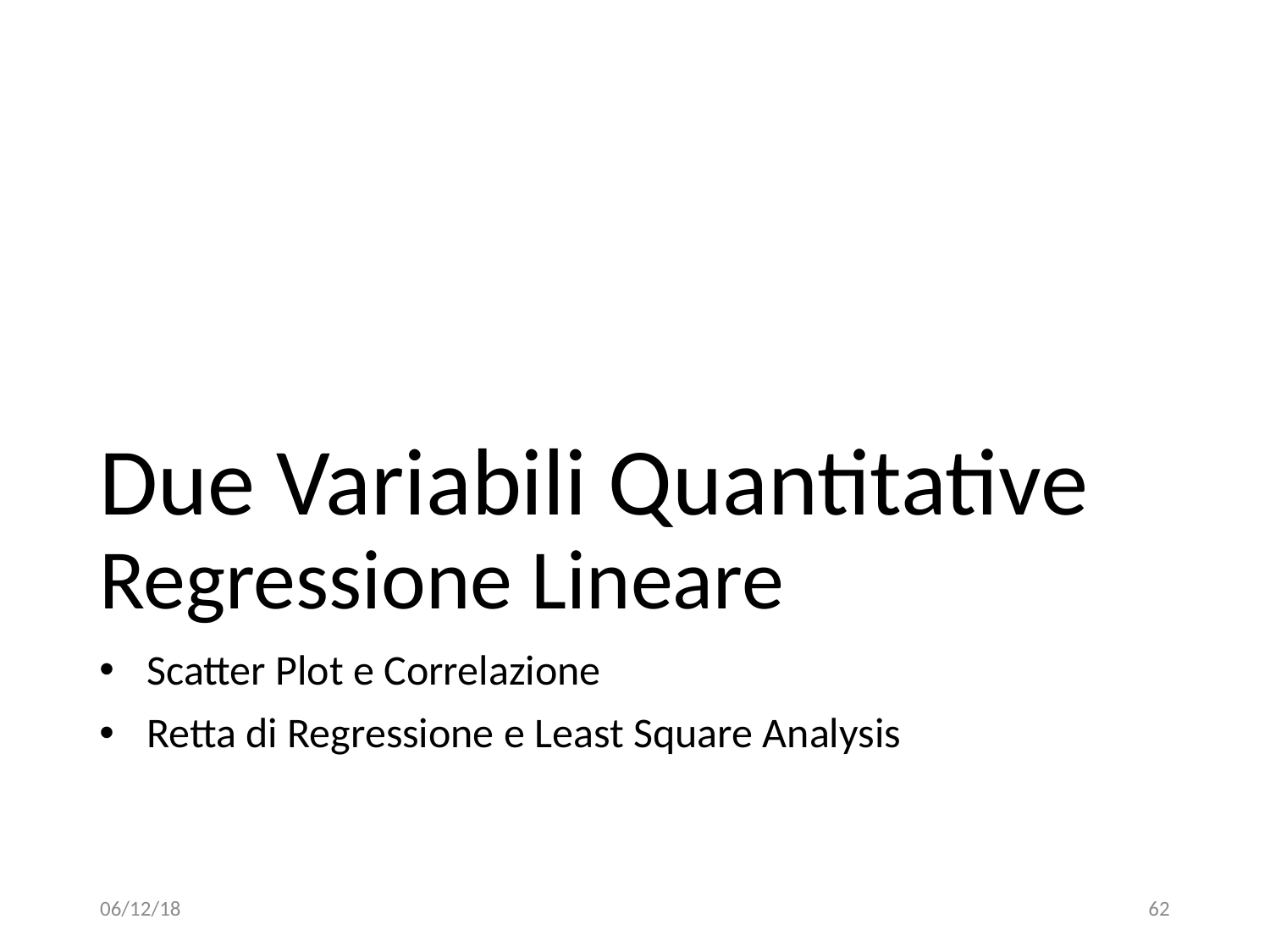

# Due Variabili Quantitative Regressione Lineare
Scatter Plot e Correlazione
Retta di Regressione e Least Square Analysis
06/12/18
62